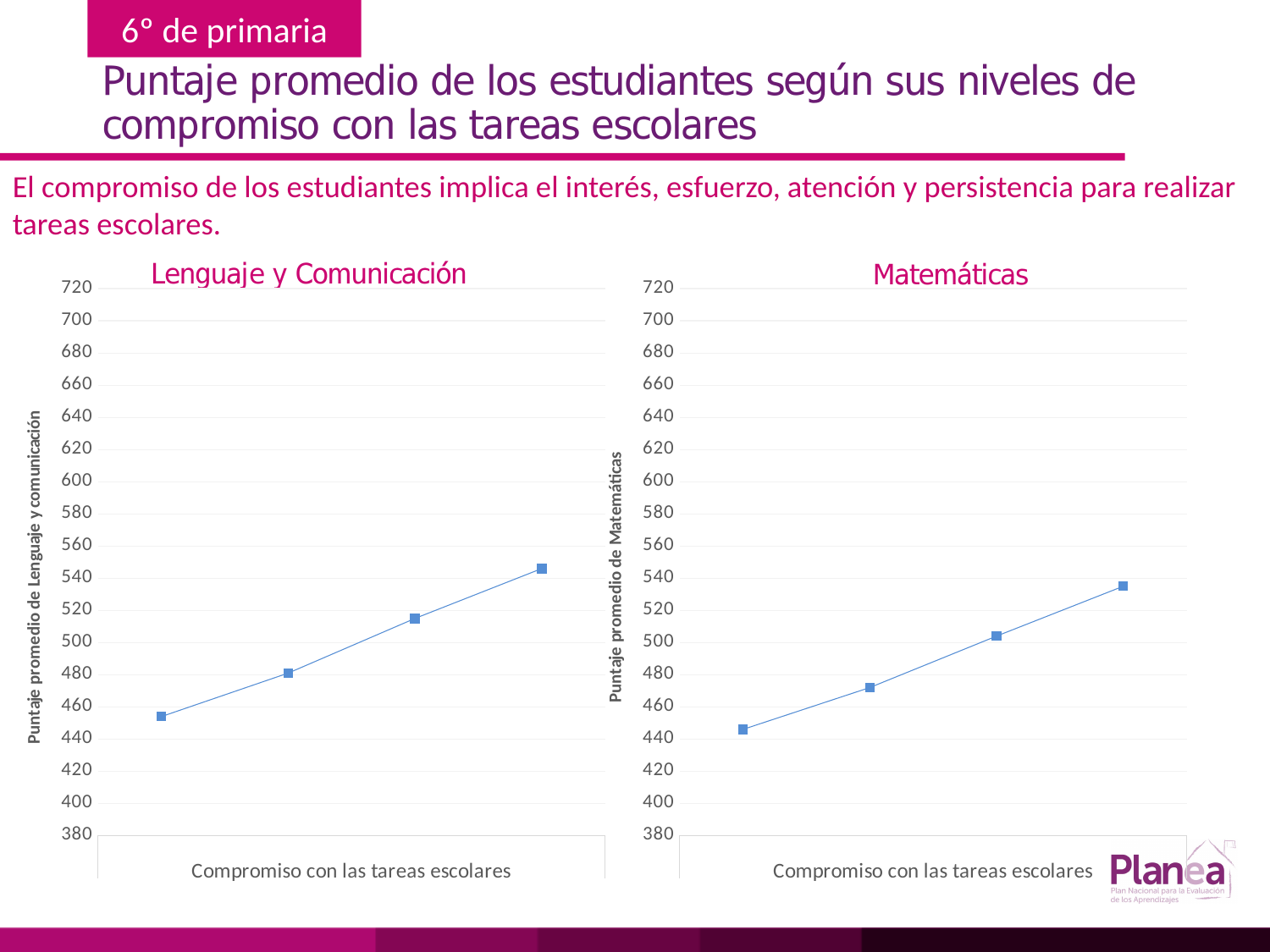

# Puntaje promedio de los estudiantes según sus niveles de compromiso con las tareas escolares

El compromiso de los estudiantes implica el interés, esfuerzo, atención y persistencia para realizar tareas escolares.
Lenguaje y Comunicación
Matemáticas

### Chart

| Category |  |
|---|---|
|   | 454.0 |
|   | 481.0 |
|   | 515.0 |
|   | 546.0 |

### Chart

| Category |  |
|---|---|
|   | 446.0 |
|   | 472.0 |
|   | 504.0 |
|   | 535.0 |